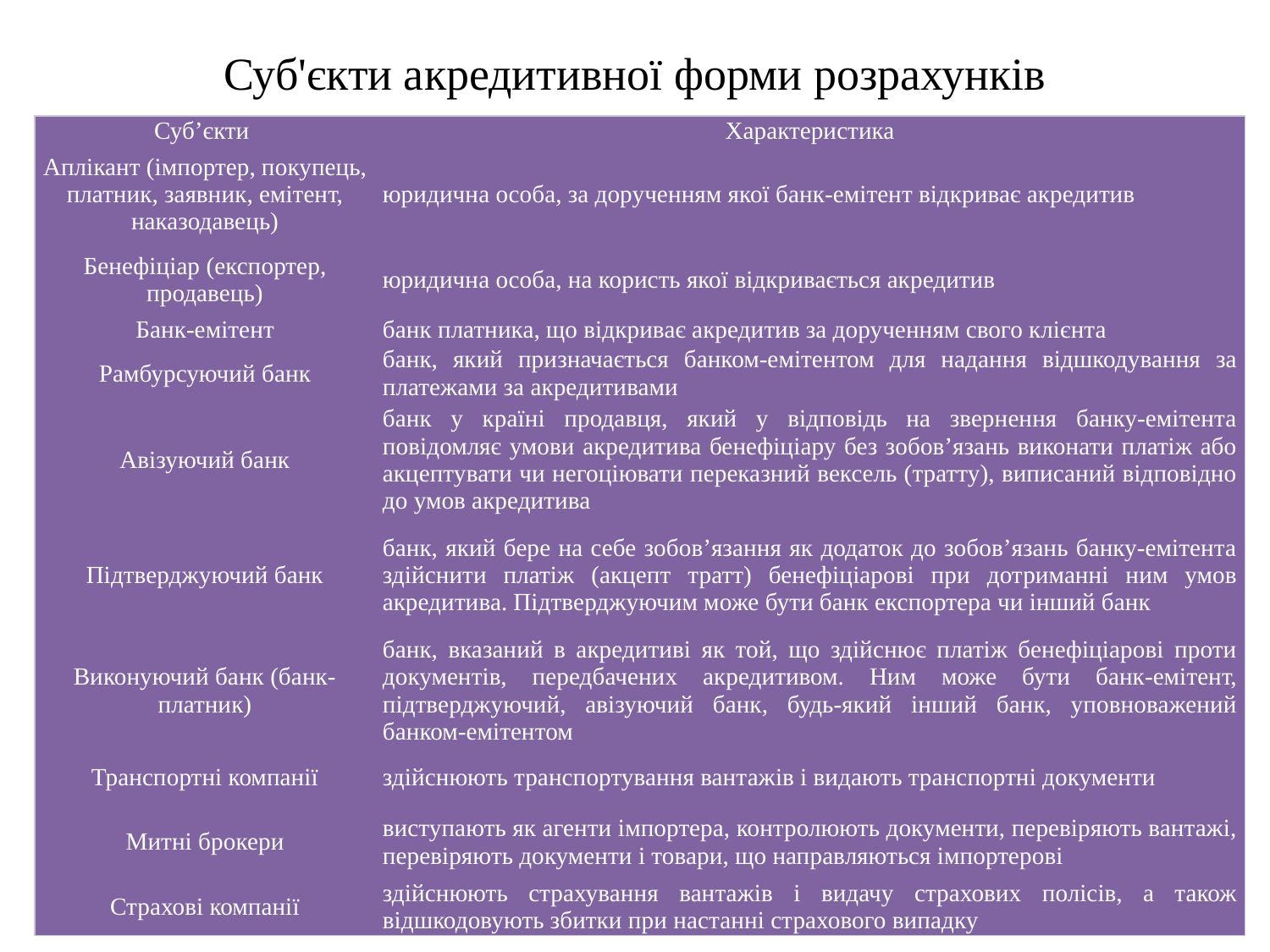

# Суб'єкти акредитивної форми розрахунків
| Суб’єкти | Характеристика |
| --- | --- |
| Аплікант (імпортер, покупець, платник, заявник, емітент, наказодавець) | юридична особа, за дорученням якої банк-емітент відкриває акредитив |
| Бенефіціар (експортер, продавець) | юридична особа, на користь якої відкривається акредитив |
| Банк-емітент | банк платника, що відкриває акредитив за дорученням свого клієнта |
| Рамбурсуючий банк | банк, який призначається банком-емітентом для надання відшкодування за платежами за акредитивами |
| Авізуючий банк | банк у країні продавця, який у відповідь на звернення банку-емітента повідомляє умови акредитива бенефіціару без зобов’язань виконати платіж або акцептувати чи негоціювати переказний вексель (тратту), виписаний відповідно до умов акредитива |
| Підтверджуючий банк | банк, який бере на себе зобов’язання як додаток до зобов’язань банку-емітента здійснити платіж (акцепт тратт) бенефіціарові при дотриманні ним умов акредитива. Підтверджуючим може бути банк експортера чи інший банк |
| Виконуючий банк (банк-платник) | банк, вказаний в акредитиві як той, що здійснює платіж бенефіціарові проти документів, передбачених акредитивом. Ним може бути банк-емітент, підтверджуючий, авізуючий банк, будь-який інший банк, уповноважений банком-емітентом |
| Транспортні компанії | здійснюють транспортування вантажів і видають транспортні документи |
| Митні брокери | виступають як агенти імпортера, контролюють документи, перевіряють вантажі, перевіряють документи і товари, що направляються імпортерові |
| Страхові компанії | здійснюють страхування вантажів і видачу страхових полісів, а також відшкодовують збитки при настанні страхового випадку |